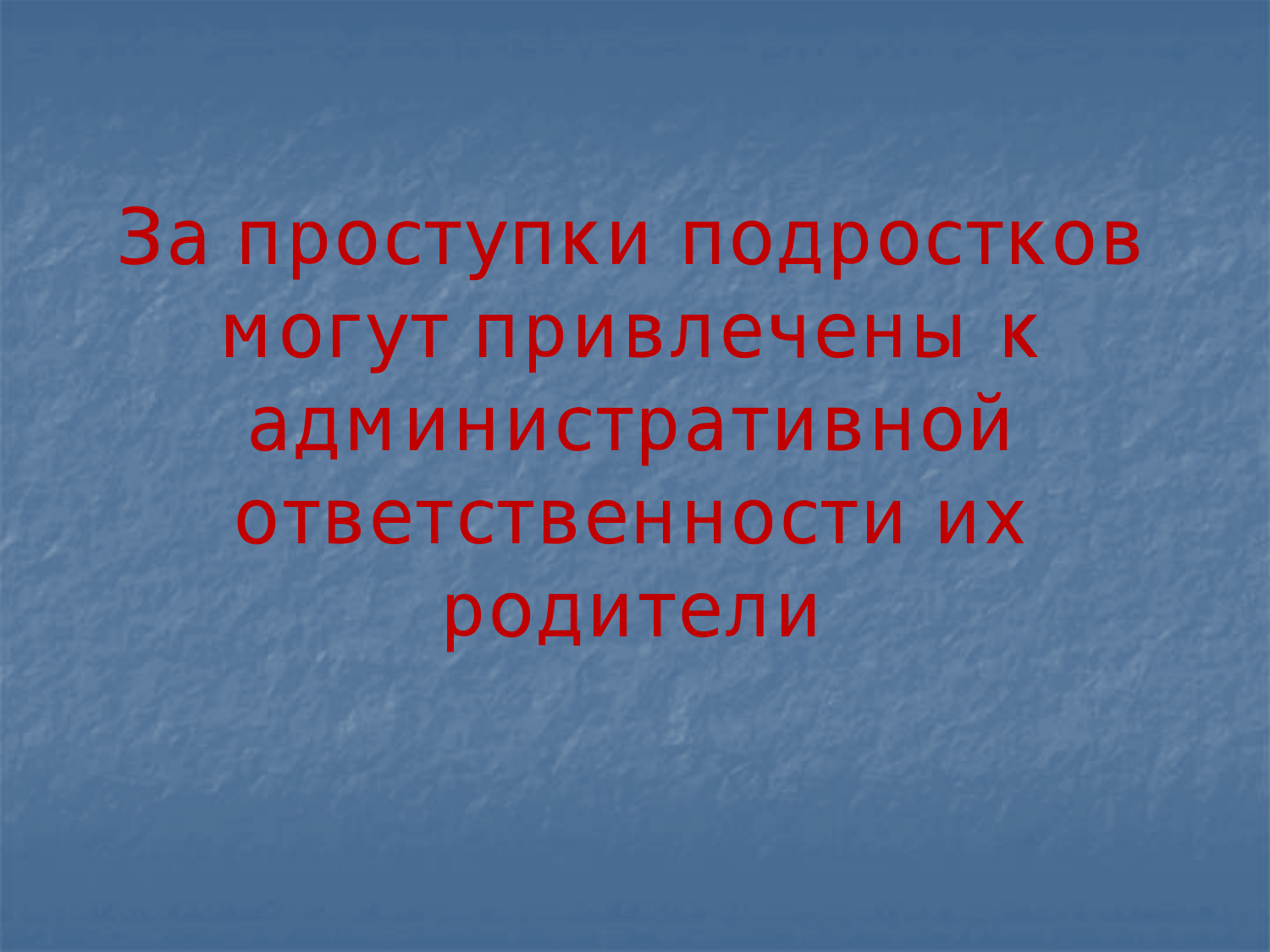

# За проступки подростков могут привлечены к административной ответственности их родители